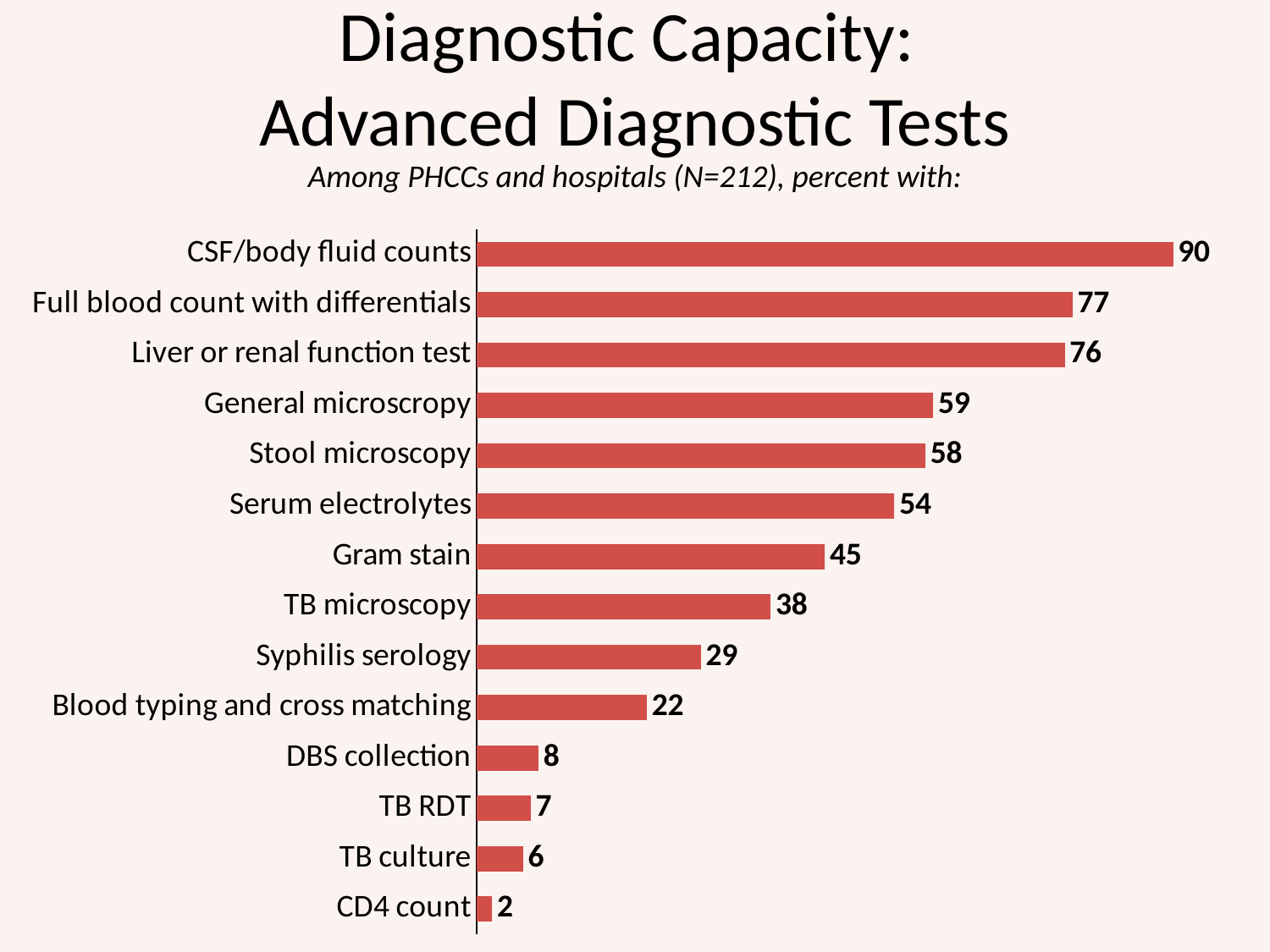

# Diagnostic Capacity: Advanced Diagnostic Tests
Among PHCCs and hospitals (N=212), percent with:

### Chart

| Category | Series 1 |
|---|---|
| CD4 count | 2.0 |
| TB culture | 6.0 |
| TB RDT | 7.0 |
| DBS collection | 8.0 |
| Blood typing and cross matching | 22.0 |
| Syphilis serology | 29.0 |
| TB microscopy | 38.0 |
| Gram stain | 45.0 |
| Serum electrolytes | 54.0 |
| Stool microscopy | 58.0 |
| General microscropy | 59.0 |
| Liver or renal function test | 76.0 |
| Full blood count with differentials | 77.0 |
| CSF/body fluid counts | 90.0 |